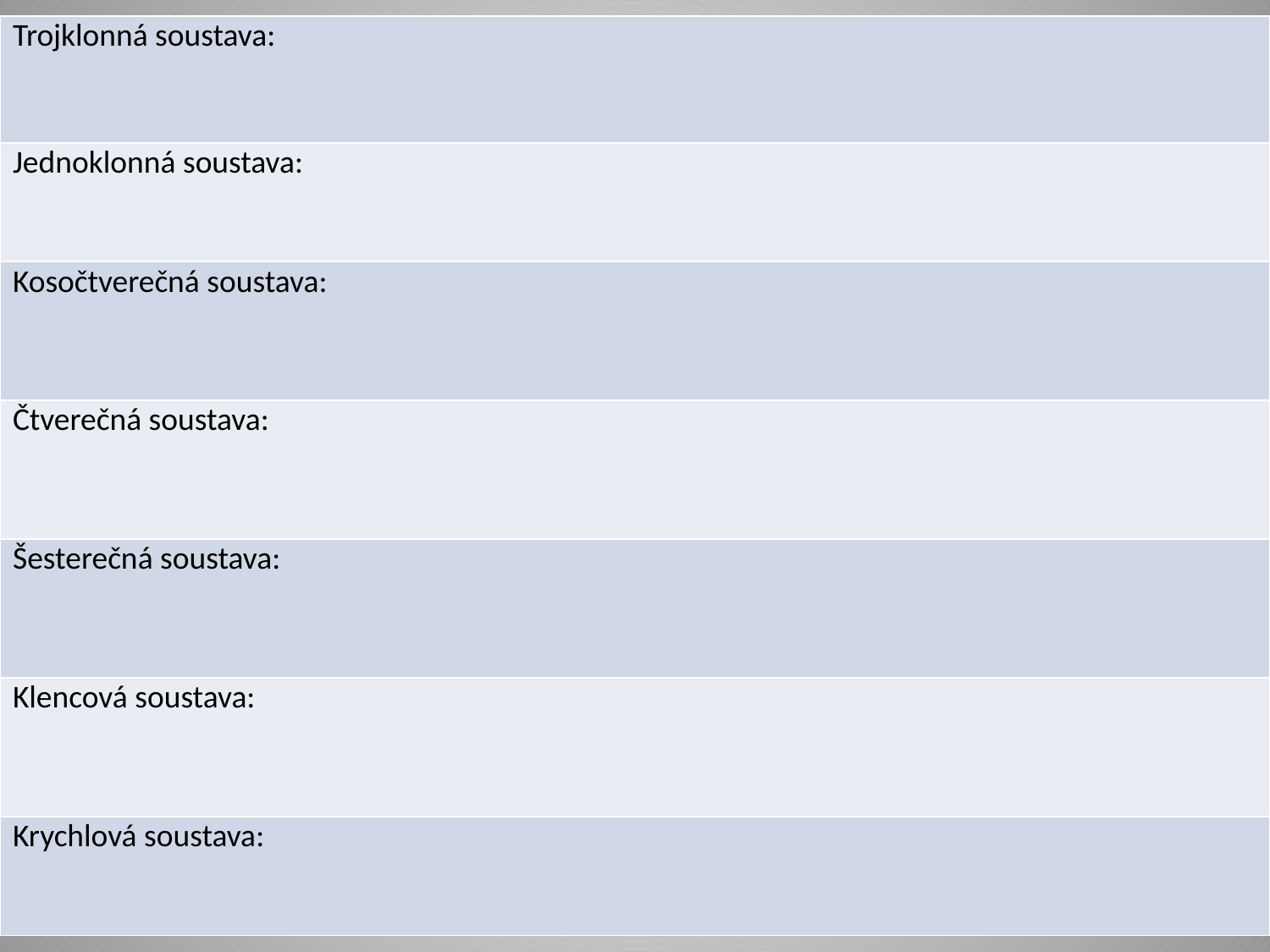

| Trojklonná soustava: |
| --- |
| Jednoklonná soustava: |
| Kosočtverečná soustava: |
| Čtverečná soustava: |
| Šesterečná soustava: |
| Klencová soustava: |
| Krychlová soustava: |